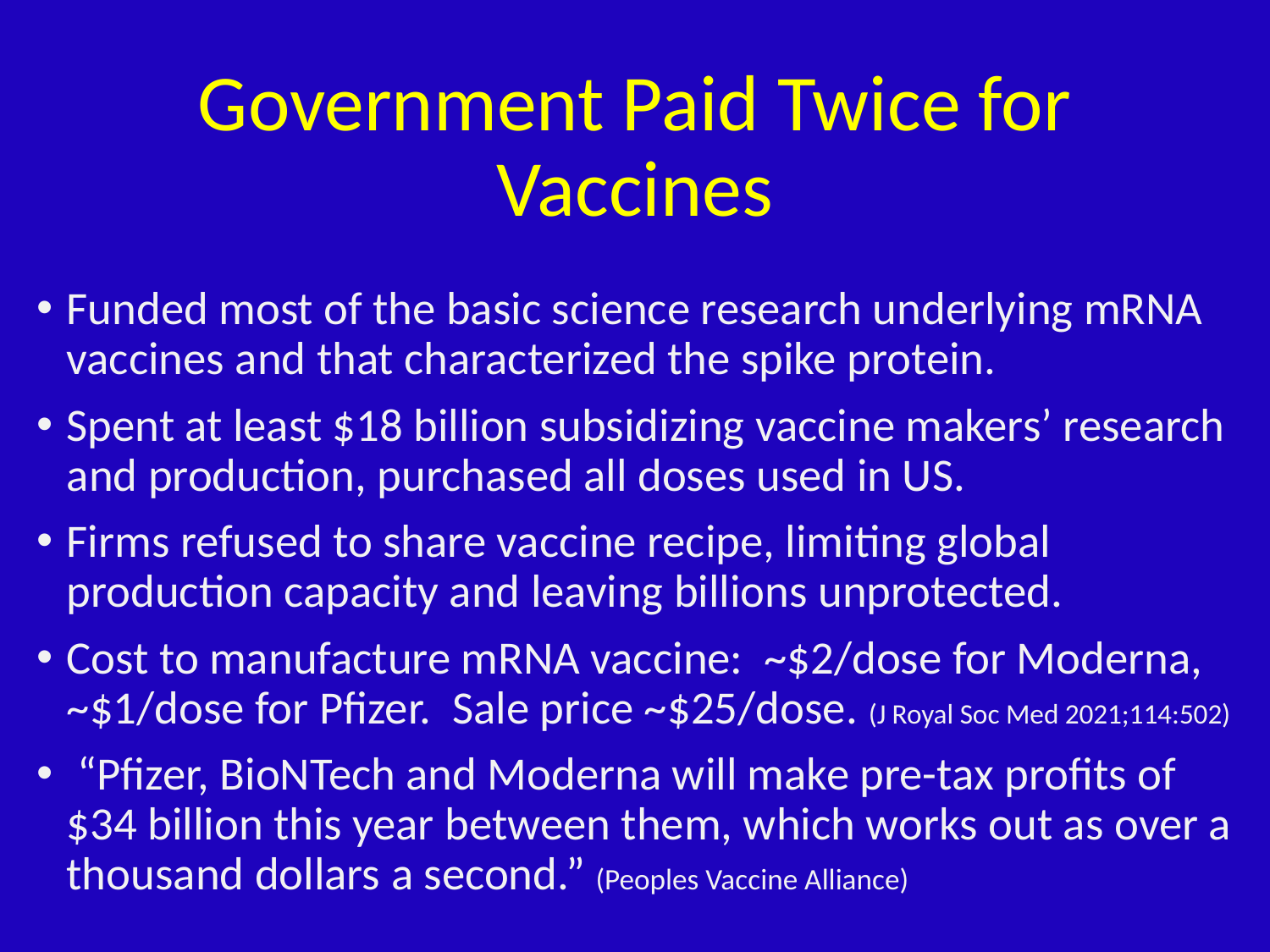

# Government Paid Twice for Vaccines
Funded most of the basic science research underlying mRNA vaccines and that characterized the spike protein.
Spent at least $18 billion subsidizing vaccine makers’ research and production, purchased all doses used in US.
Firms refused to share vaccine recipe, limiting global production capacity and leaving billions unprotected.
Cost to manufacture mRNA vaccine:  ~$2/dose for Moderna, ~$1/dose for Pfizer.  Sale price ~$25/dose. (J Royal Soc Med 2021;114:502)
 “Pfizer, BioNTech and Moderna will make pre-tax profits of $34 billion this year between them, which works out as over a thousand dollars a second.” (Peoples Vaccine Alliance)